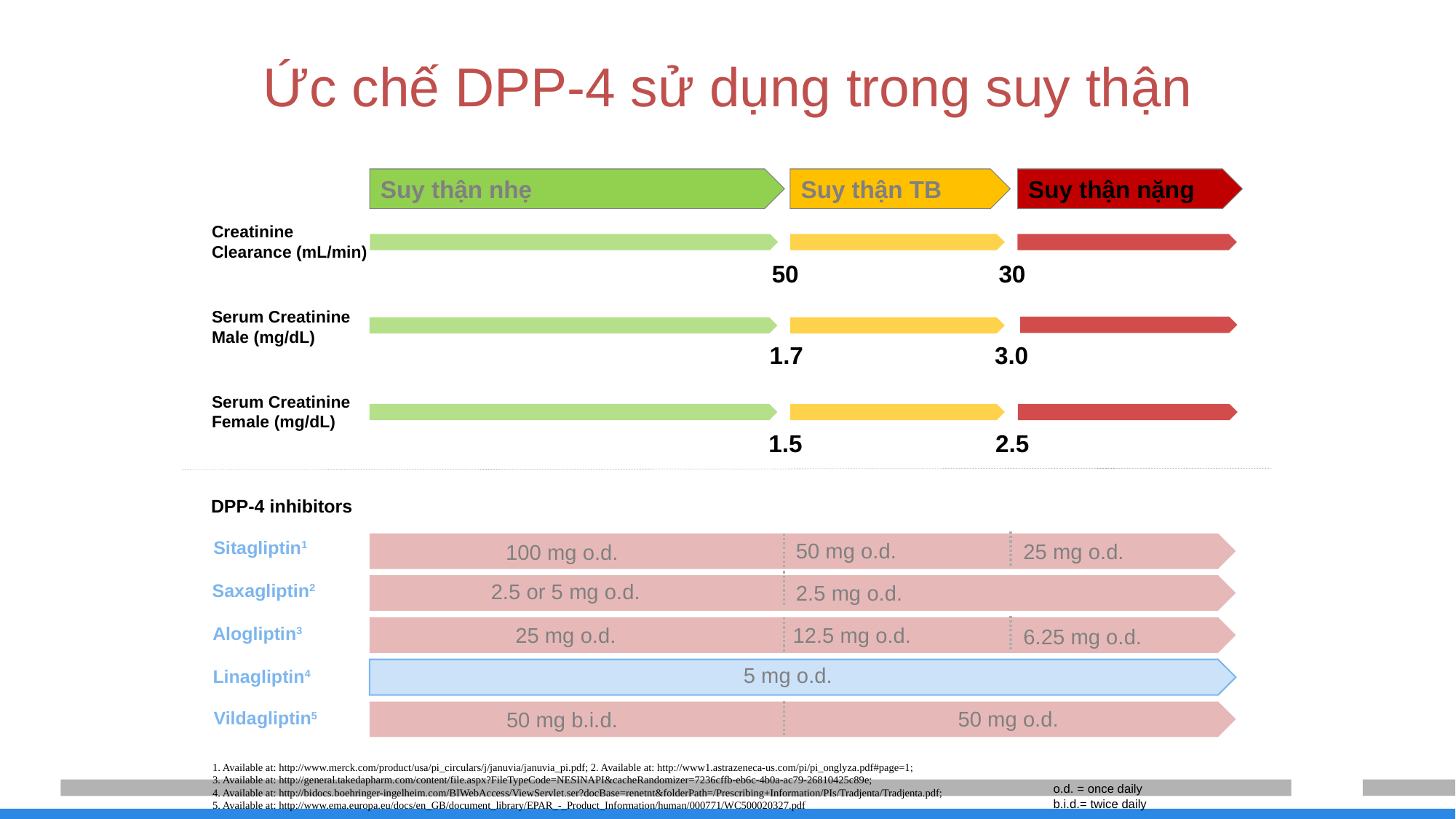

# Ức chế DPP-4 sử dụng trong suy thận
Suy thận nhẹ
Suy thận TB
Suy thận nặng
Creatinine
Clearance (mL/min)

50
30
Serum Creatinine Male (mg/dL)

1.7
3.0
Serum Creatinine Female (mg/dL)

1.5
2.5
DPP-4 inhibitors
Sitagliptin1
50 mg o.d.
25 mg o.d.

100 mg o.d.
2.5 or 5 mg o.d.
2.5 mg o.d.

Saxagliptin2
12.5 mg o.d.
25 mg o.d.

6.25 mg o.d.
Alogliptin3
5 mg o.d.

Linagliptin4

50 mg o.d.

50 mg b.i.d.
Vildagliptin5
1. Available at: http://www.merck.com/product/usa/pi_circulars/j/januvia/januvia_pi.pdf; 2. Available at: http://www1.astrazeneca-us.com/pi/pi_onglyza.pdf#page=1;
3. Available at: http://general.takedapharm.com/content/file.aspx?FileTypeCode=NESINAPI&cacheRandomizer=7236cffb-eb6c-4b0a-ac79-26810425c89e;
4. Available at: http://bidocs.boehringer-ingelheim.com/BIWebAccess/ViewServlet.ser?docBase=renetnt&folderPath=/Prescribing+Information/PIs/Tradjenta/Tradjenta.pdf;
5. Available at: http://www.ema.europa.eu/docs/en_GB/document_library/EPAR_-_Product_Information/human/000771/WC500020327.pdf

o.d. = once daily
b.i.d.= twice daily